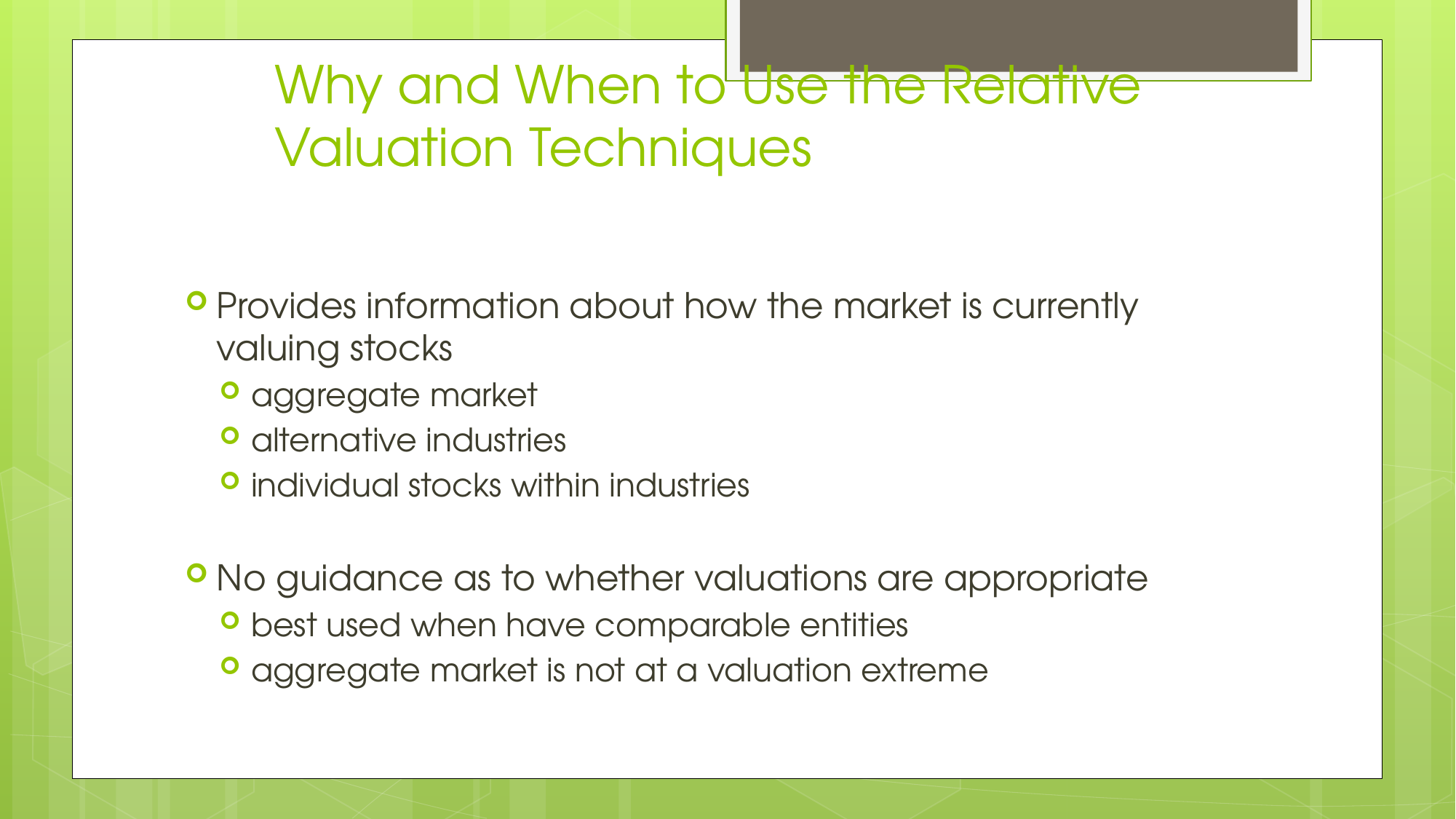

# Why and When to Use the Relative Valuation Techniques
Provides information about how the market is currently valuing stocks
aggregate market
alternative industries
individual stocks within industries

No guidance as to whether valuations are appropriate
best used when have comparable entities
aggregate market is not at a valuation extreme